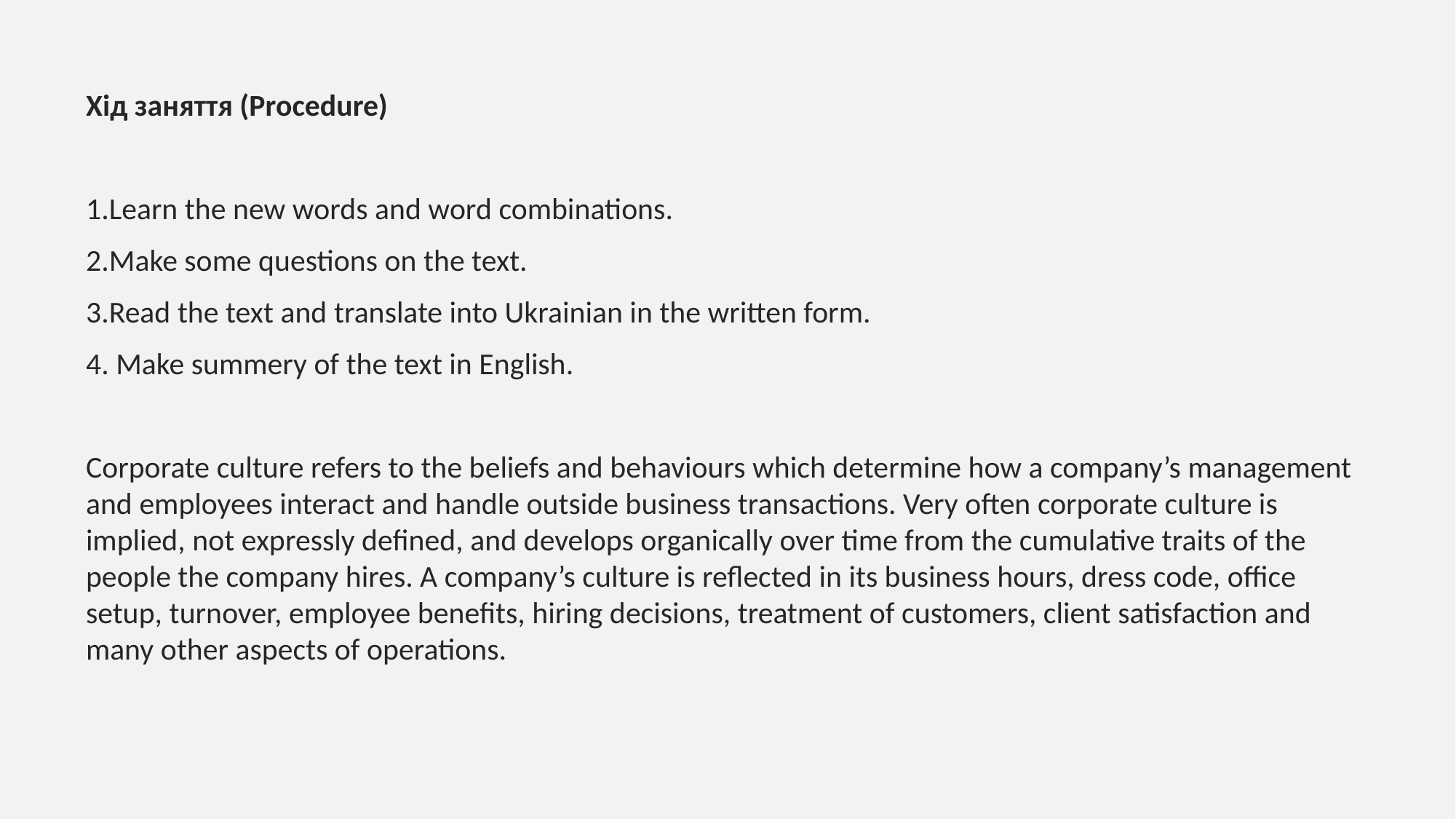

Хід заняття (Procedure)

1.Learn the new words and word combinations.
2.Make some questions on the text.
3.Read the text and translate into Ukrainian in the written form.
4. Make summery of the text in English.

Corporate culture refers to the beliefs and behaviours which determine how a company’s management and employees interact and handle outside business transactions. Very often corporate culture is implied, not expressly defined, and develops organically over time from the cumulative traits of the people the company hires. A company’s culture is reflected in its business hours, dress code, office setup, turnover, employee benefits, hiring decisions, treatment of customers, client satisfaction and many other aspects of operations.